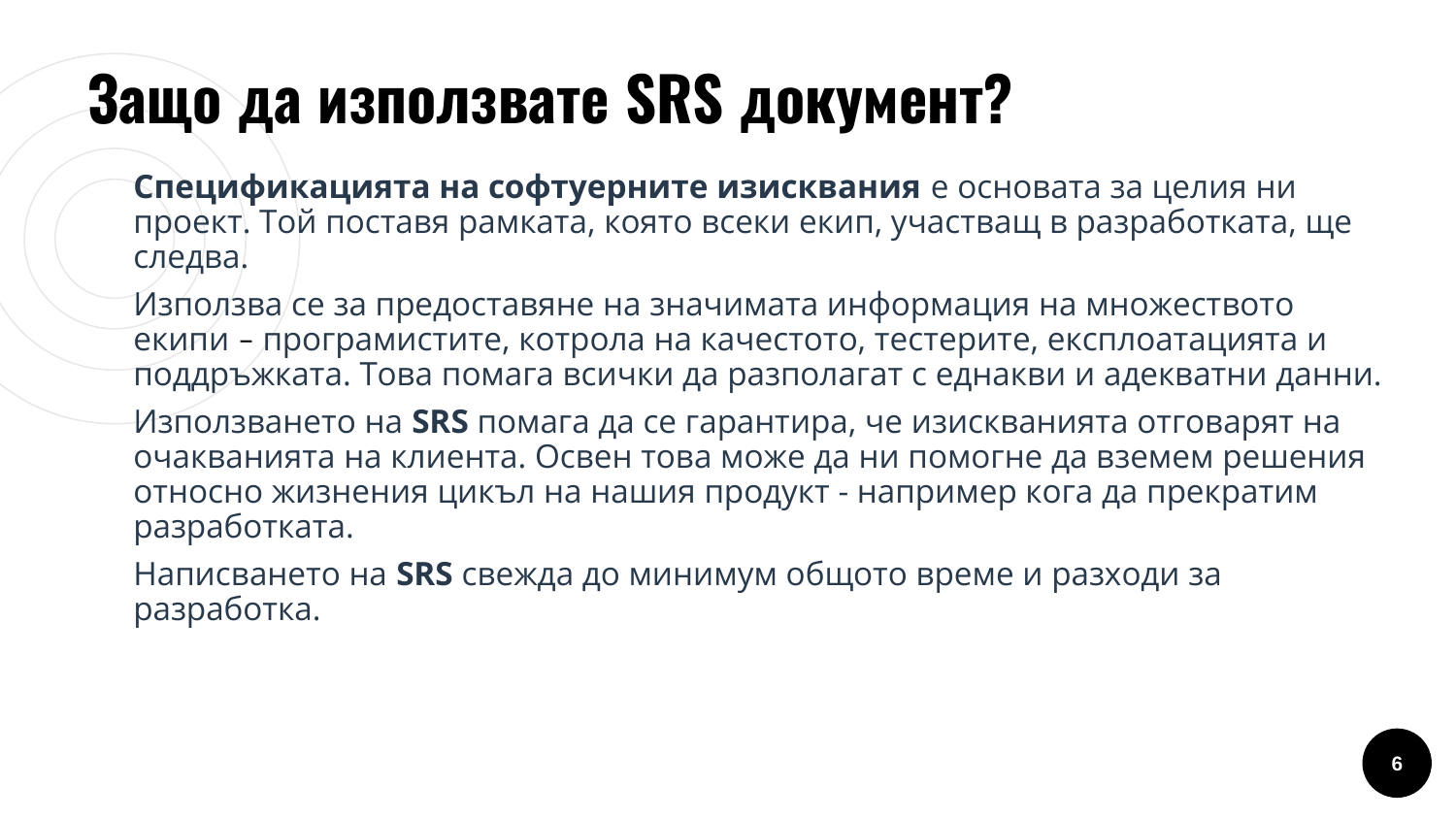

# Защо да използвате SRS документ?
Спецификацията на софтуерните изисквания е основата за целия ни проект. Той поставя рамката, която всеки екип, участващ в разработката, ще следва.
Използва се за предоставяне на значимата информация на множеството екипи – програмистите, котролa на качестото, тестерите, експлоатацията и поддръжката. Това помага всички да разполагат с еднакви и адекватни данни.
Използването на SRS помага да се гарантира, че изискванията отговарят на очакванията на клиента. Освен това може да ни помогне да вземем решения относно жизнения цикъл на нашия продукт - например кога да прекратим разработката.
Написването на SRS свежда до минимум общото време и разходи за разработка.

Lorem um congue
6